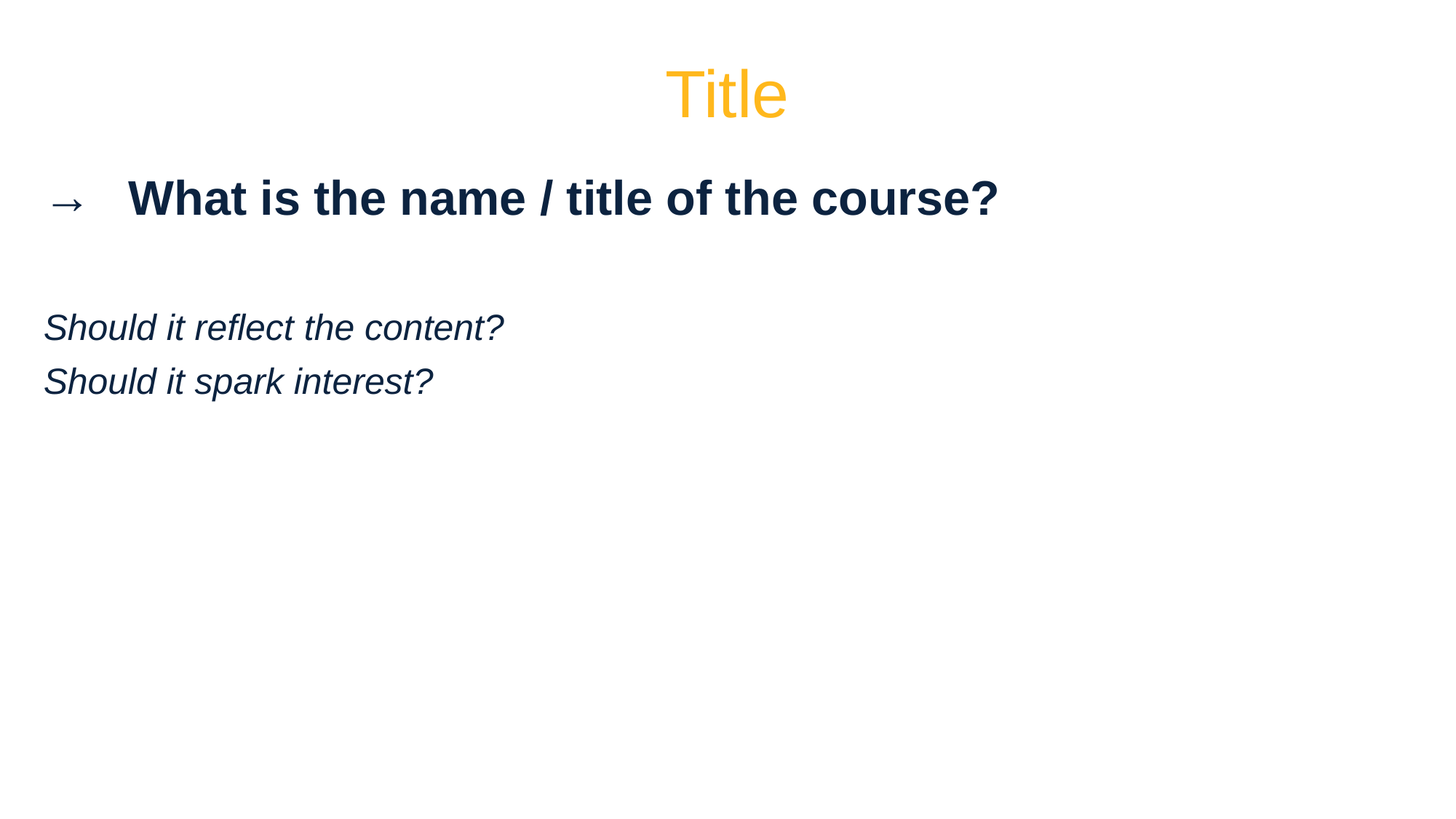

# Title
What is the name / title of the course?

Should it reflect the content?
Should it spark interest?